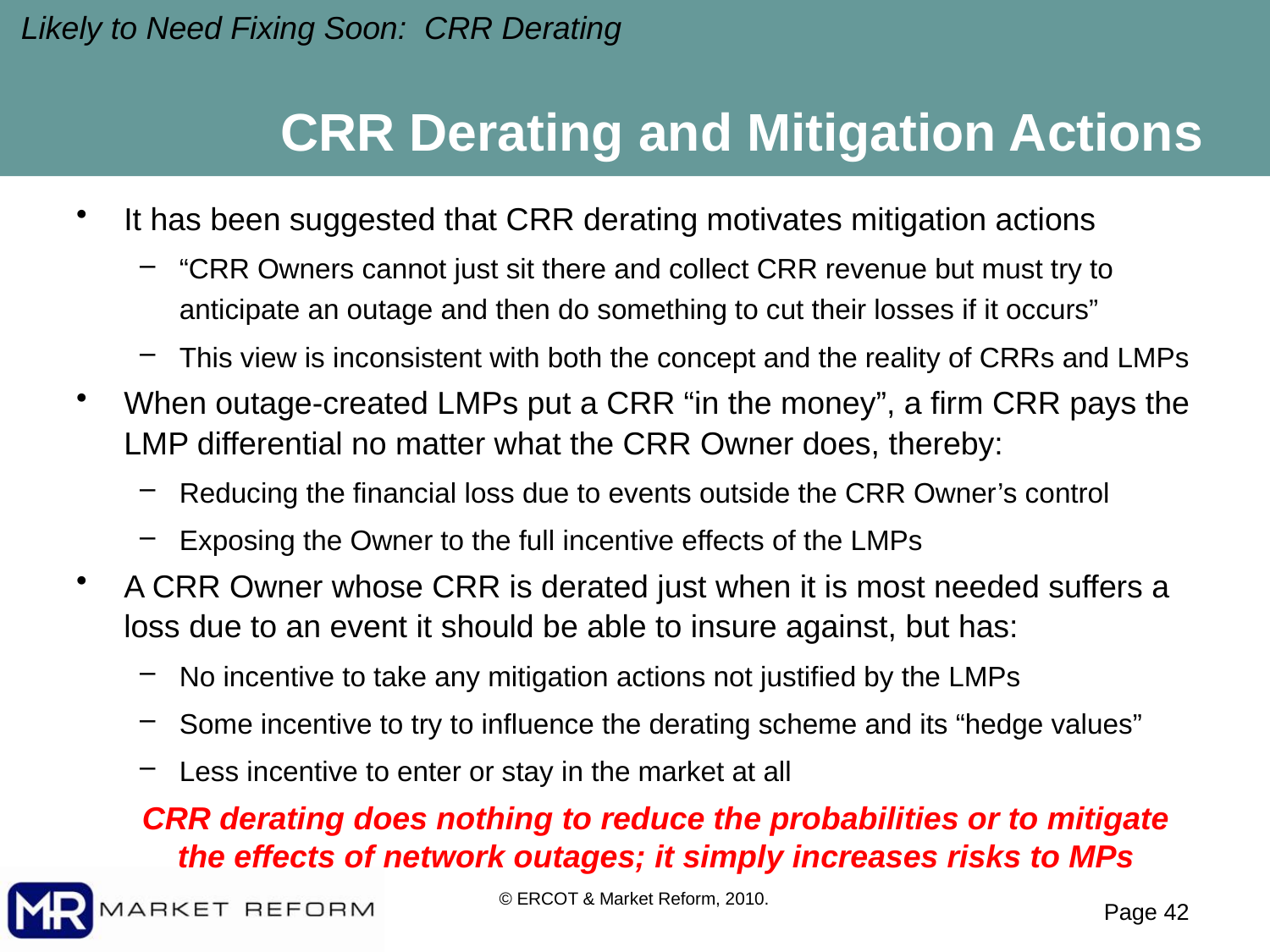

Likely to Need Fixing Soon:  CRR Derating
# CRR Derating and Mitigation Actions
It has been suggested that CRR derating motivates mitigation actions
“CRR Owners cannot just sit there and collect CRR revenue but must try to anticipate an outage and then do something to cut their losses if it occurs”
This view is inconsistent with both the concept and the reality of CRRs and LMPs
When outage-created LMPs put a CRR “in the money”, a firm CRR pays the LMP differential no matter what the CRR Owner does, thereby:
Reducing the financial loss due to events outside the CRR Owner’s control
Exposing the Owner to the full incentive effects of the LMPs
A CRR Owner whose CRR is derated just when it is most needed suffers a loss due to an event it should be able to insure against, but has:
No incentive to take any mitigation actions not justified by the LMPs
Some incentive to try to influence the derating scheme and its “hedge values”
Less incentive to enter or stay in the market at all

CRR derating does nothing to reduce the probabilities or to mitigate the effects of network outages; it simply increases risks to MPs
© ERCOT & Market Reform, 2010.
Page 42